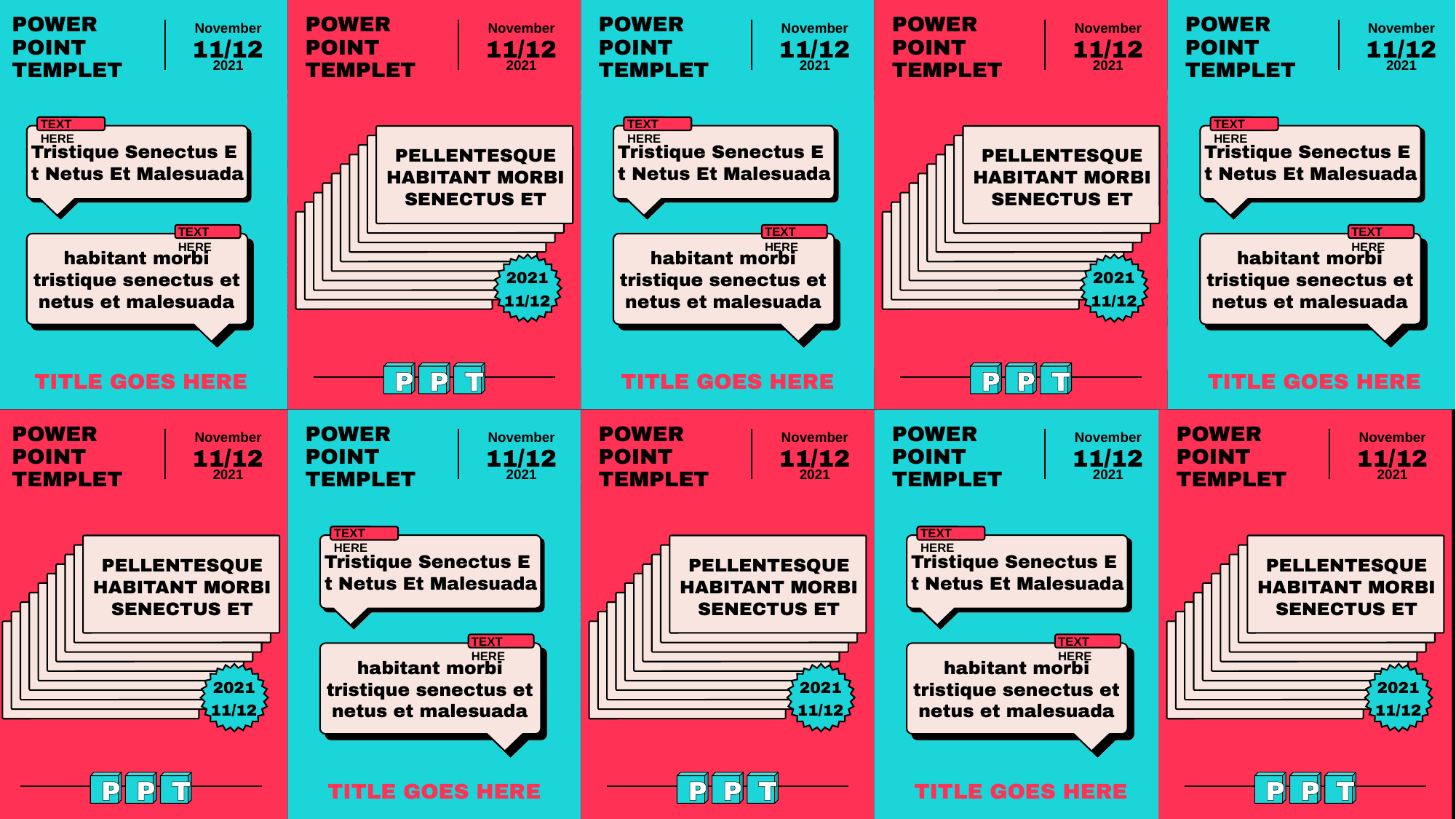

POWER
POINT
TEMPLET
POWER
POINT
TEMPLET
POWER
POINT
TEMPLET
POWER
POINT
TEMPLET
POWER
POINT
TEMPLET
November
November
November
November
November
11/12
11/12
11/12
11/12
11/12
2021
2021
2021
2021
2021
TEXT HERE
TEXT HERE
TEXT HERE

Tristique Senectus E
t Netus Et Malesuada
Tristique Senectus E
t Netus Et Malesuada
Tristique Senectus E
t Netus Et Malesuada
PELLENTESQUE HABITANT MORBI SENECTUS ET
PELLENTESQUE HABITANT MORBI SENECTUS ET
TEXT HERE
TEXT HERE
TEXT HERE

habitant morbi tristique senectus et netus et malesuada
habitant morbi tristique senectus et netus et malesuada
habitant morbi tristique senectus et netus et malesuada

2021
11/12

2021
11/12
P
P
T
P
P
T
TITLE GOES HERE
TITLE GOES HERE
TITLE GOES HERE

POWER
POINT
TEMPLET
POWER
POINT
TEMPLET
POWER
POINT
TEMPLET
POWER
POINT
TEMPLET
POWER
POINT
TEMPLET
November
November
November
November
November
11/12
11/12
11/12
11/12
11/12
2021
2021
2021
2021
2021
TEXT HERE
TEXT HERE

Tristique Senectus E
t Netus Et Malesuada
Tristique Senectus E
t Netus Et Malesuada
PELLENTESQUE HABITANT MORBI SENECTUS ET
PELLENTESQUE HABITANT MORBI SENECTUS ET
PELLENTESQUE HABITANT MORBI SENECTUS ET
TEXT HERE
TEXT HERE

habitant morbi tristique senectus et netus et malesuada
habitant morbi tristique senectus et netus et malesuada

2021
11/12

2021
11/12

2021
11/12
P
P
T
P
P
T
P
P
T
TITLE GOES HERE
TITLE GOES HERE